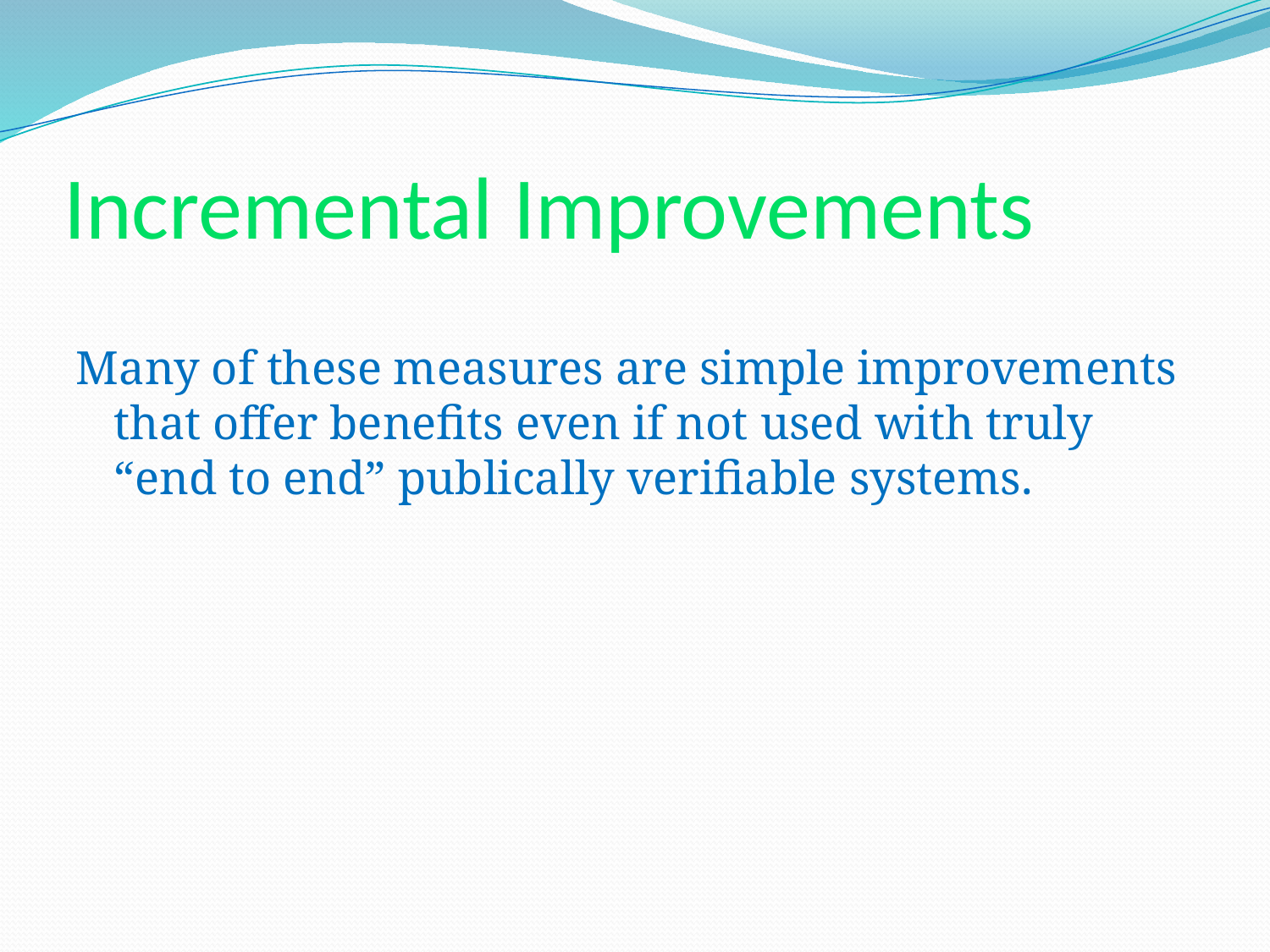

# Incremental Improvements

Many of these measures are simple improvements that offer benefits even if not used with truly “end to end” publically verifiable systems.